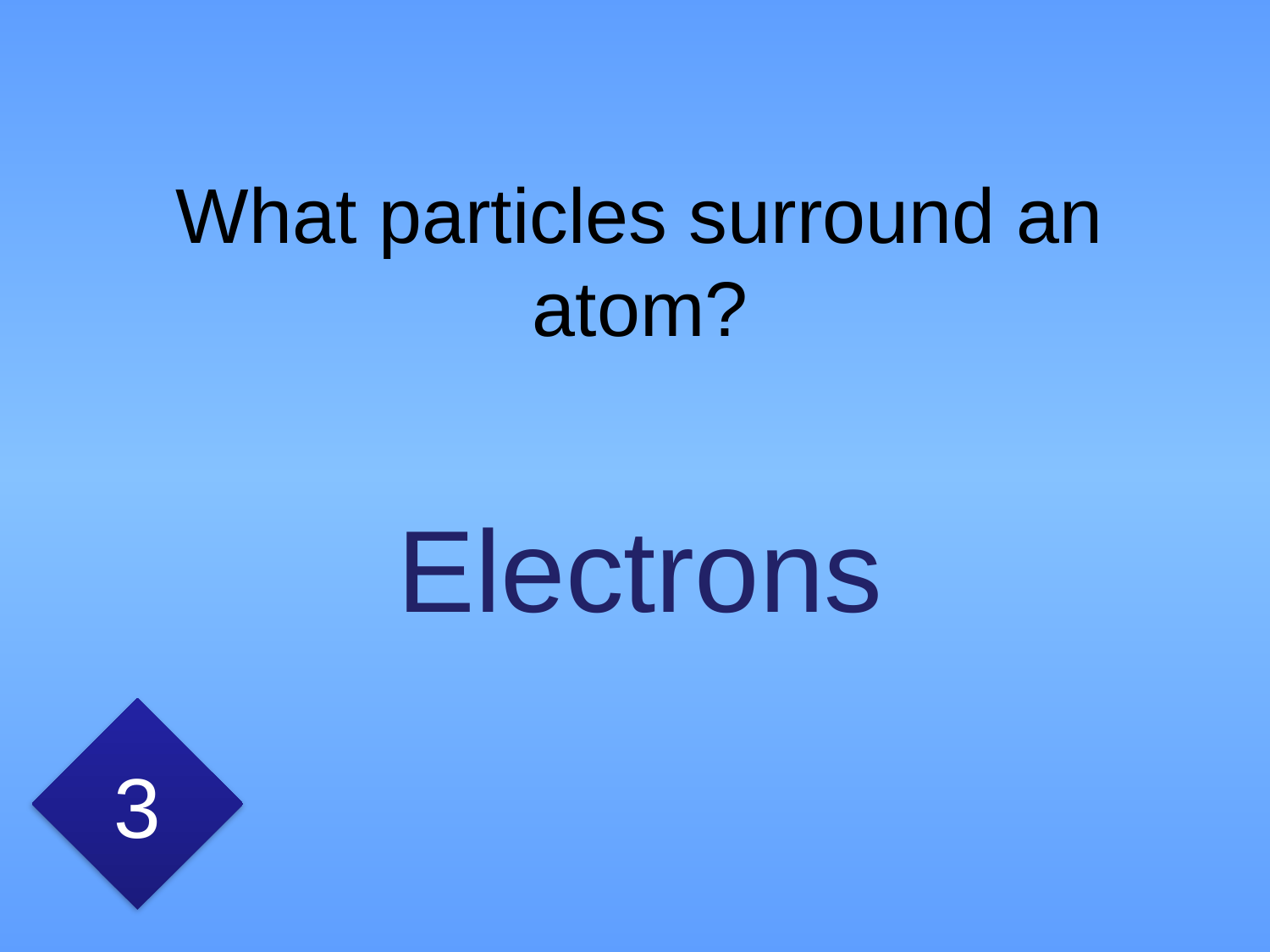

# What particles surround an atom?
Electrons
3